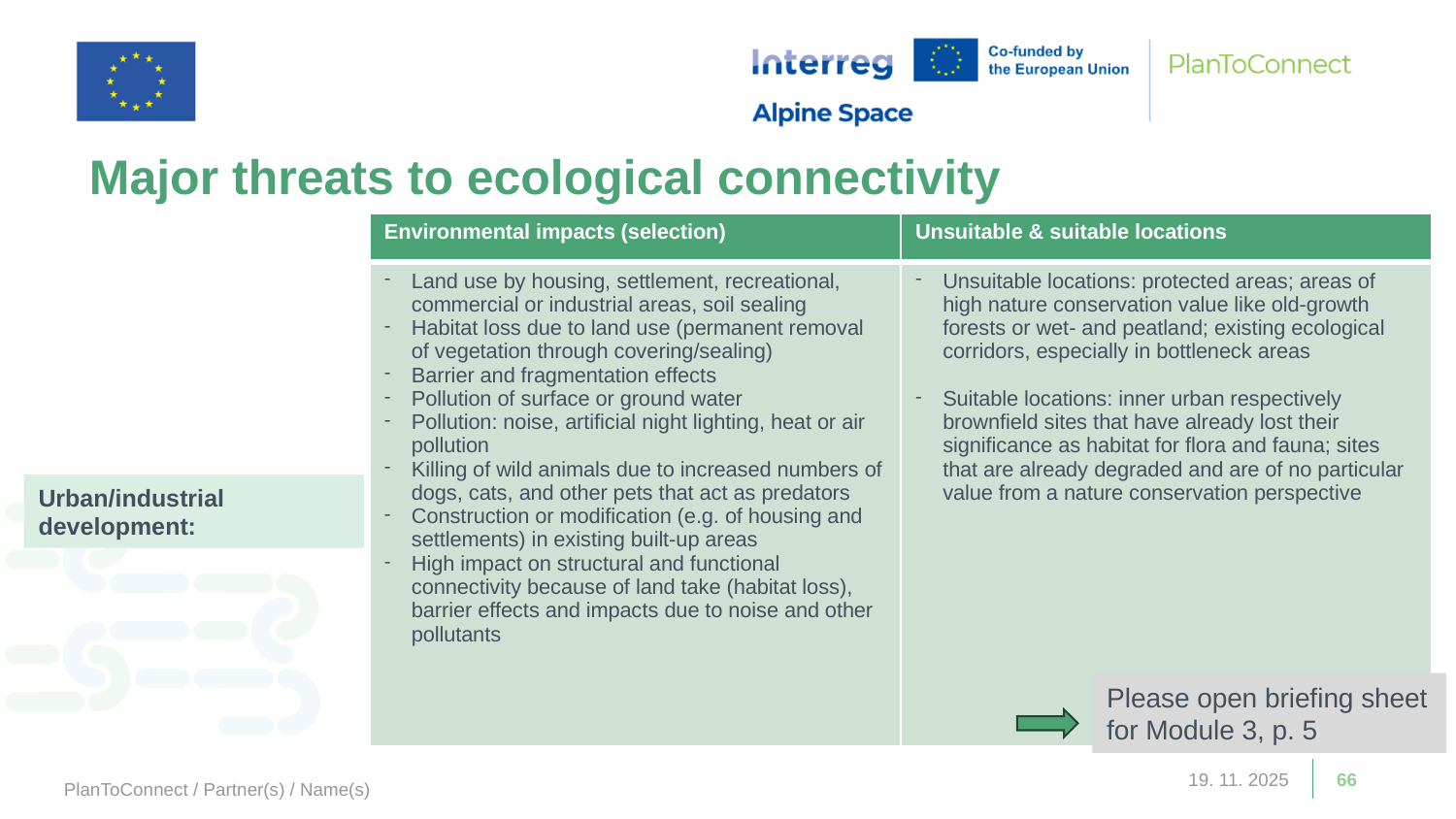

# Major threats to ecological connectivity
| Environmental impacts (selection) | Unsuitable & suitable locations |
| --- | --- |
| Land use by housing, settlement, recreational, commercial or industrial areas, soil sealing Habitat loss due to land use (permanent removal of vegetation through covering/sealing) Barrier and fragmentation effects Pollution of surface or ground water Pollution: noise, artificial night lighting, heat or air pollution Killing of wild animals due to increased numbers of dogs, cats, and other pets that act as predators Construction or modification (e.g. of housing and settlements) in existing built-up areas High impact on structural and functional connectivity because of land take (habitat loss), barrier effects and impacts due to noise and other pollutants | Unsuitable locations: protected areas; areas of high nature conservation value like old-growth forests or wet- and peatland; existing ecological corridors, especially in bottleneck areas Suitable locations: inner urban respectively brownfield sites that have already lost their significance as habitat for flora and fauna; sites that are already degraded and are of no particular value from a nature conservation perspective |
Urban/industrial development:
Please open briefing sheet for Module 3, p. 5

19. 11. 2025
66
PlanToConnect / Partner(s) / Name(s)